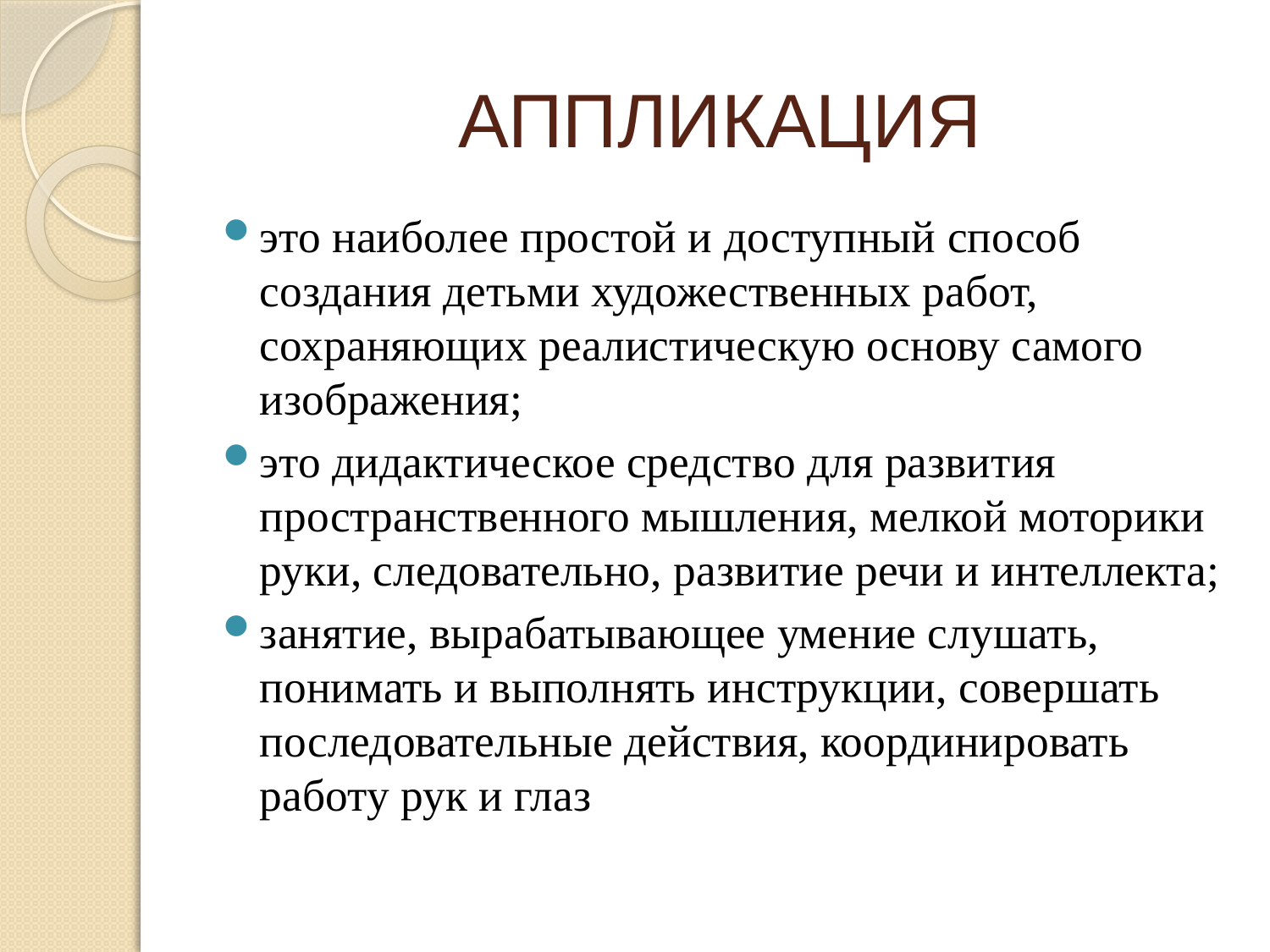

# АППЛИКАЦИЯ
это наиболее простой и доступный способ создания детьми художественных работ, сохраняющих реалистическую основу самого изображения;
это дидактическое средство для развития пространственного мышления, мелкой моторики руки, следовательно, развитие речи и интеллекта;
занятие, вырабатывающее умение слушать, понимать и выполнять инструкции, совершать последовательные действия, координировать работу рук и глаз